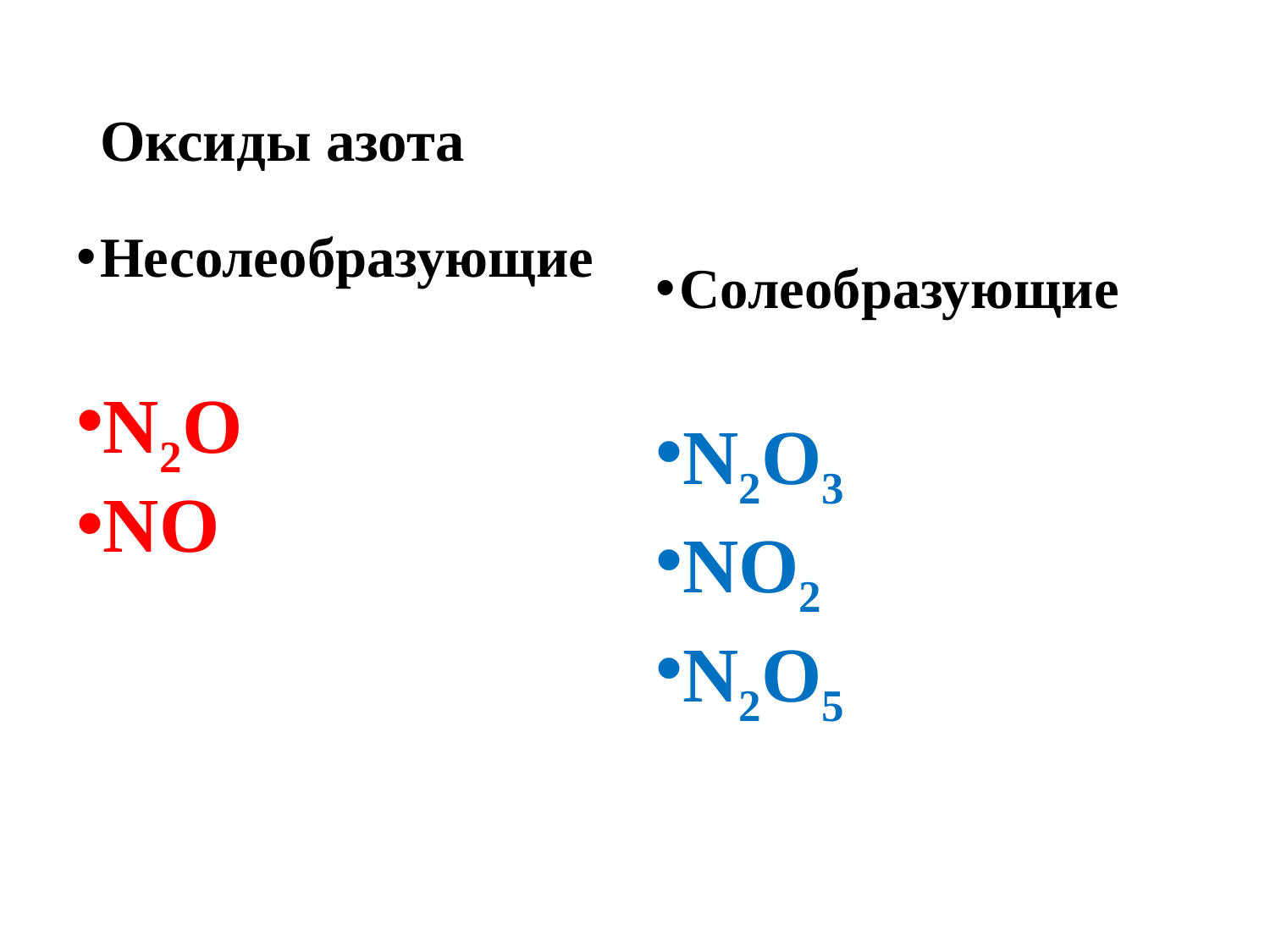

# Оксиды азота
Несолеобразующие

N2O
NO
Солеобразующие

N2O3
NO2
N2O5